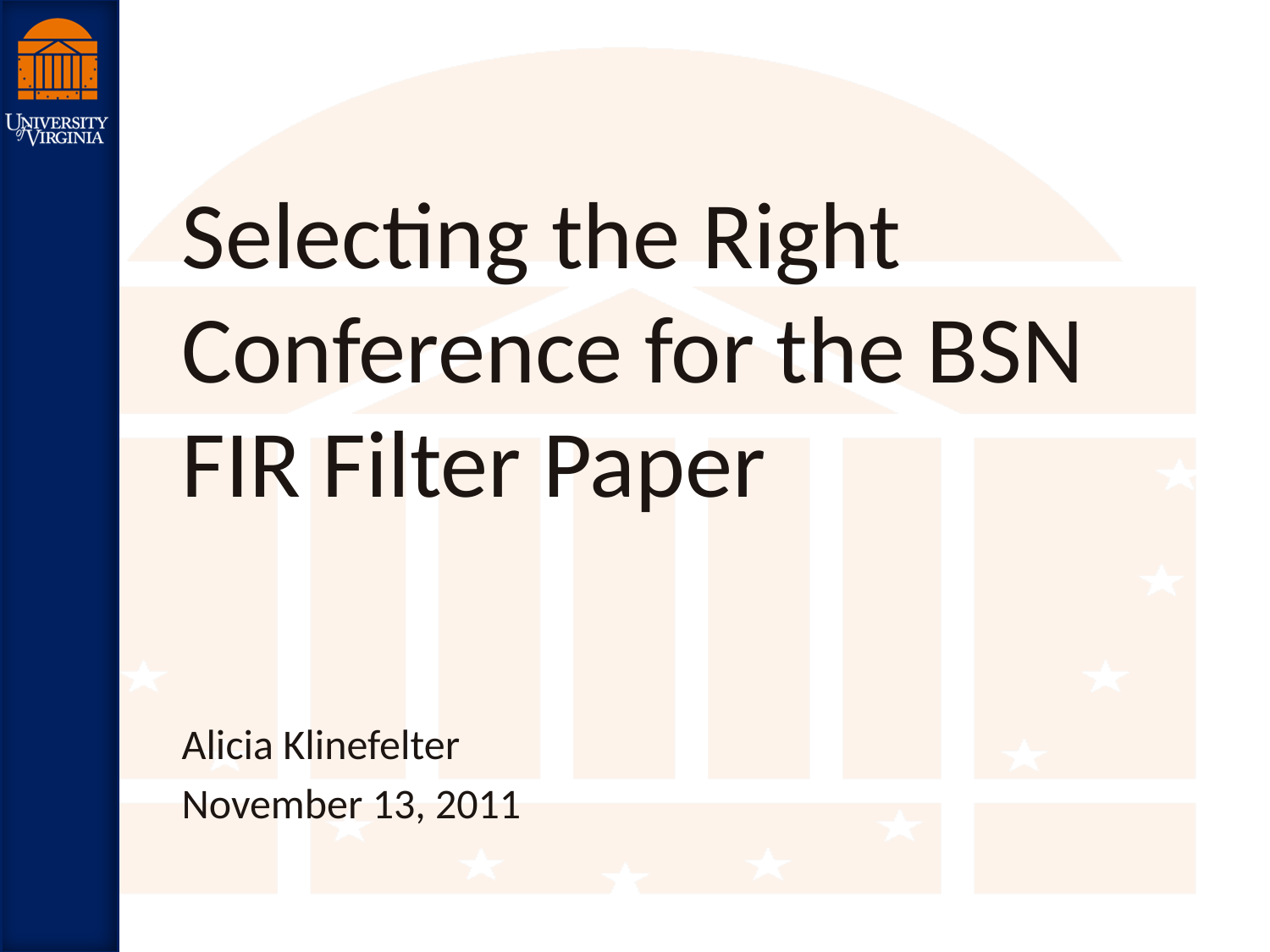

# Selecting the Right Conference for the BSN FIR Filter Paper
Alicia Klinefelter
November 13, 2011